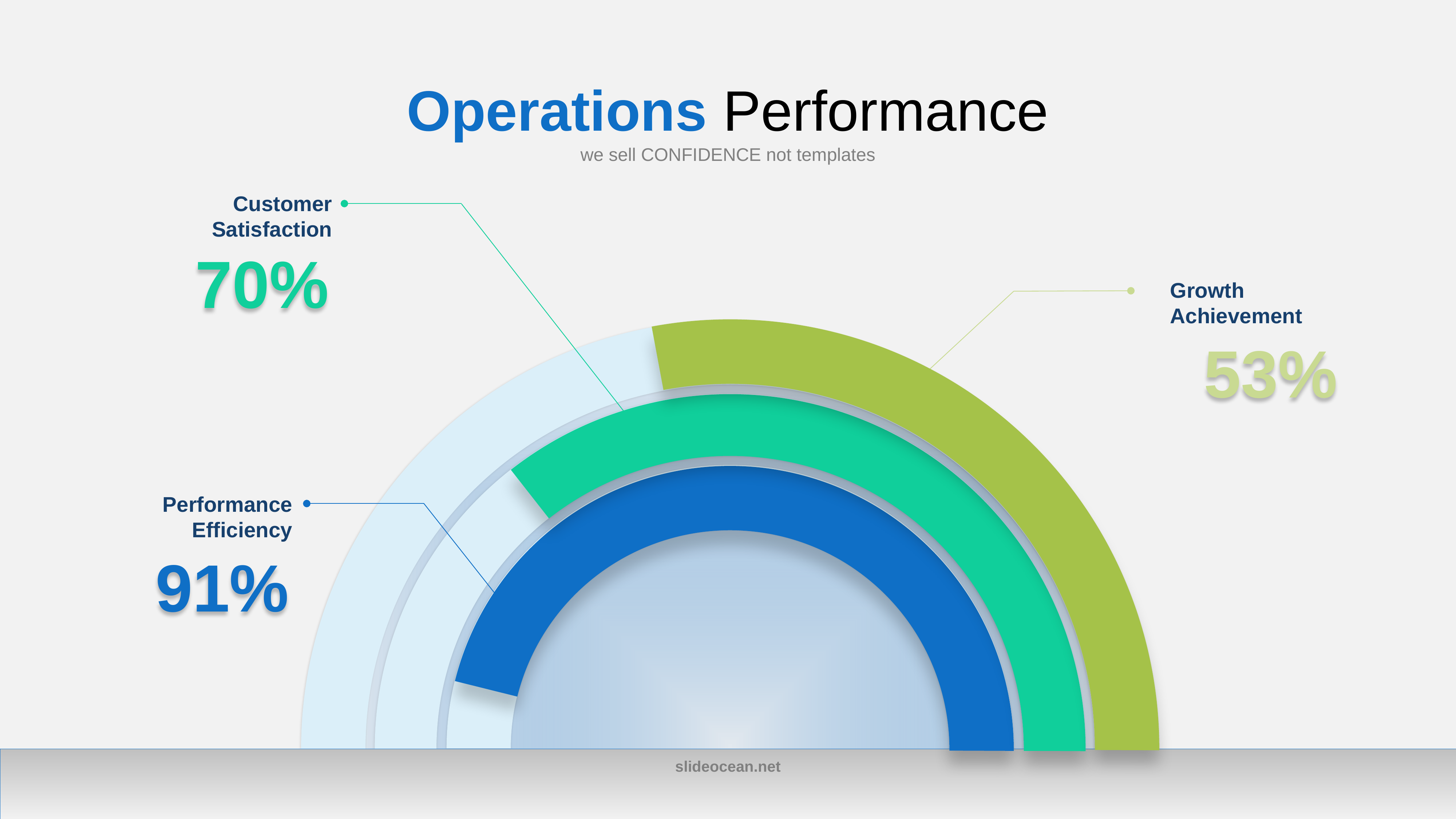

Operations Performance
we sell CONFIDENCE not templates
Customer Satisfaction
70%
Growth Achievement

53%

Performance Efficiency
91%

slideocean.net